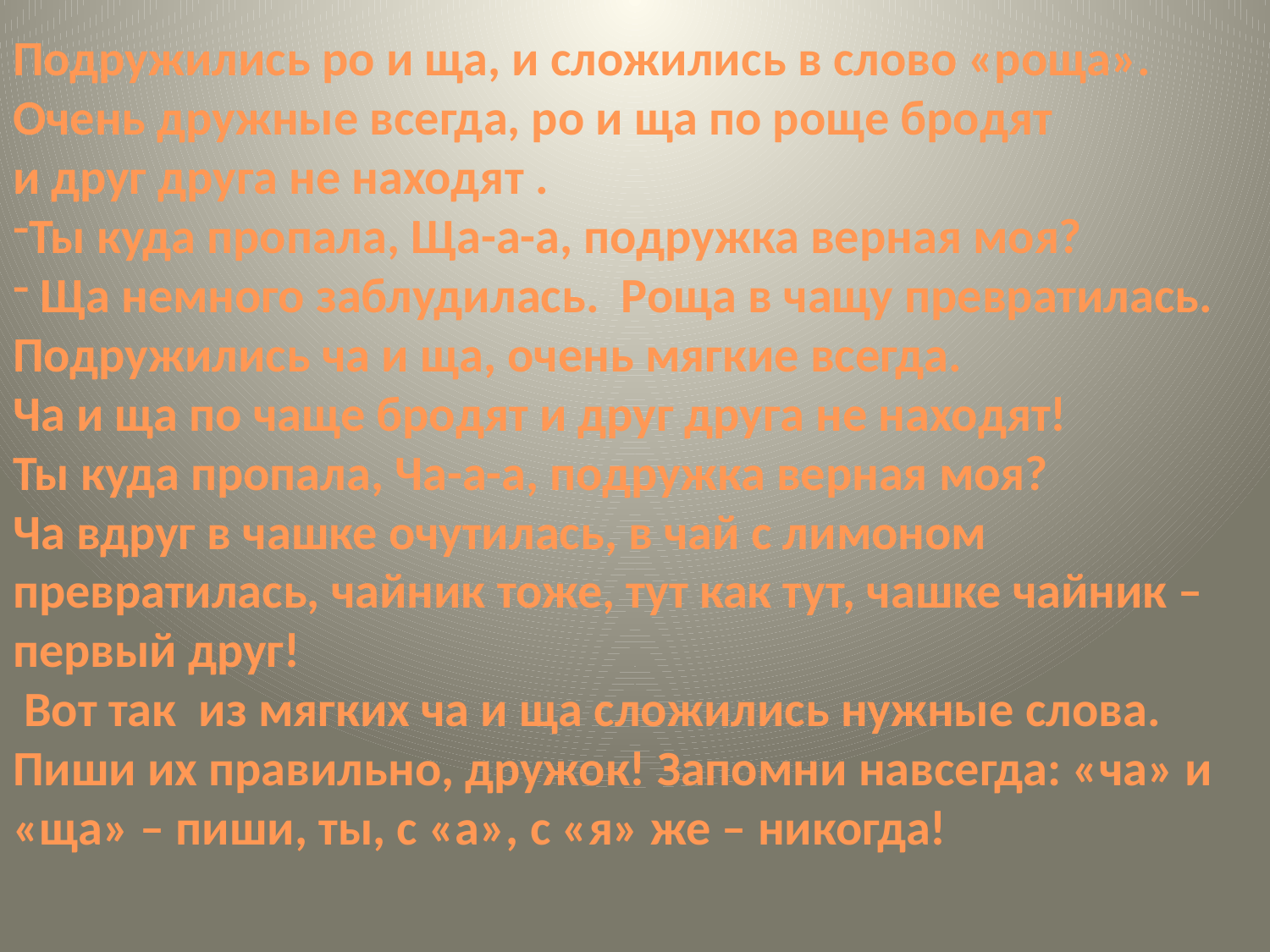

Подружились ро и ща, и сложились в слово «роща».
Очень дружные всегда, ро и ща по роще бродят
и друг друга не находят .
Ты куда пропала, Ща-а-а, подружка верная моя?
 Ща немного заблудилась.  Роща в чащу превратилась.
Подружились ча и ща, очень мягкие всегда.
Ча и ща по чаще бродят и друг друга не находят!
Ты куда пропала, Ча-а-а, подружка верная моя?
Ча вдруг в чашке очутилась, в чай с лимоном превратилась, чайник тоже, тут как тут, чашке чайник – первый друг!
 Вот так  из мягких ча и ща сложились нужные слова. Пиши их правильно, дружок! Запомни навсегда: «ча» и «ща» – пиши, ты, с «а», с «я» же – никогда!